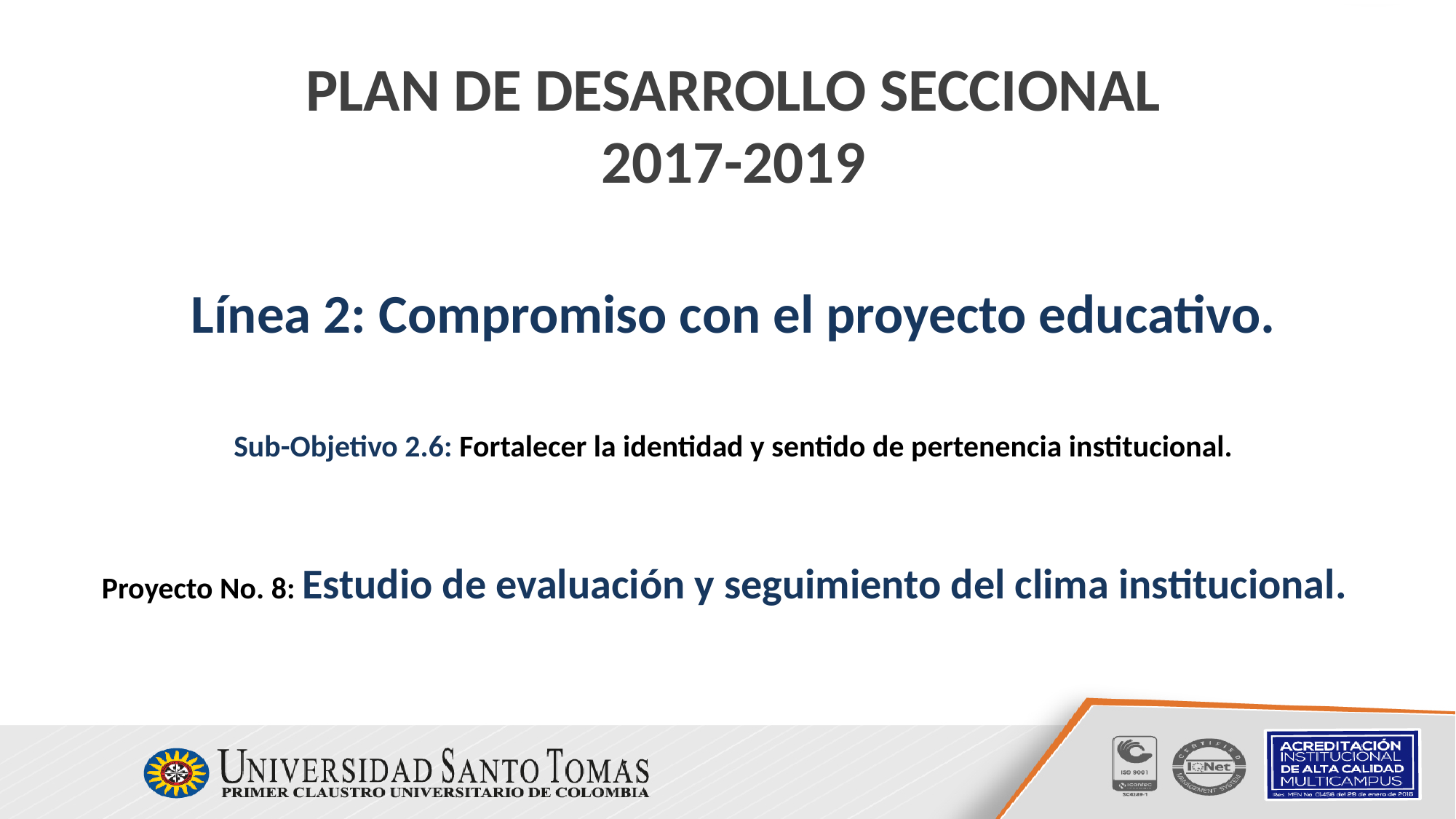

# PLAN DE DESARROLLO SECCIONAL 2017-2019
Línea 2: Compromiso con el proyecto educativo.

Sub-Objetivo 2.6: Fortalecer la identidad y sentido de pertenencia institucional.

Proyecto No. 8: Estudio de evaluación y seguimiento del clima institucional.